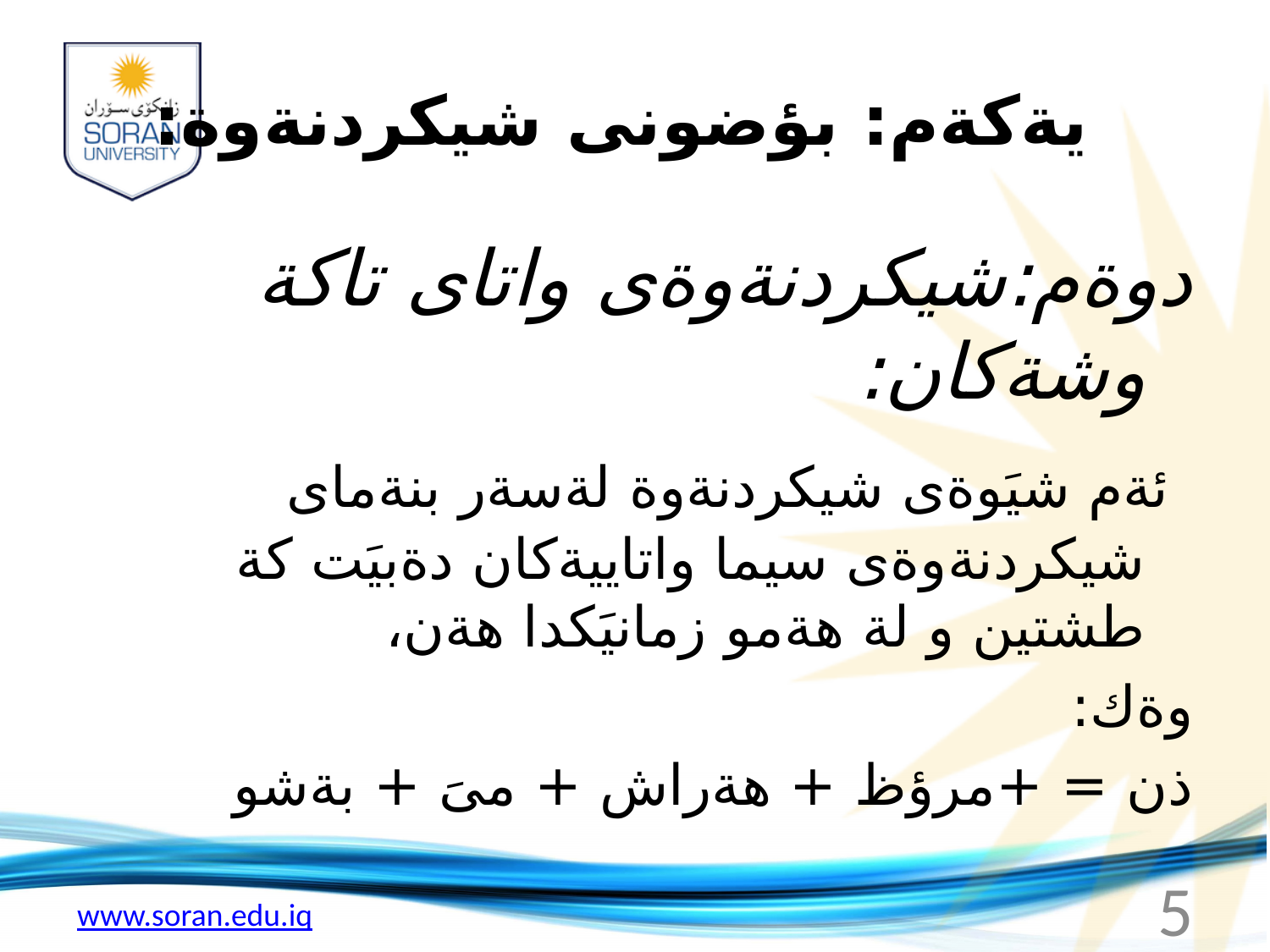

# يةكةم: بؤضونى شيكردنةوة:
دوةم:شيكردنةوةى واتاى تاكة وشةكان:
 ئةم شيَوةى شيكردنةوة لةسةر بنةماى شيكردنةوةى سيما واتاييةكان دةبيَت كة طشتين و لة هةمو زمانيَكدا هةن،
وةك:
ذن = +مرؤظ + هةراش + مىَ + بةشو
5